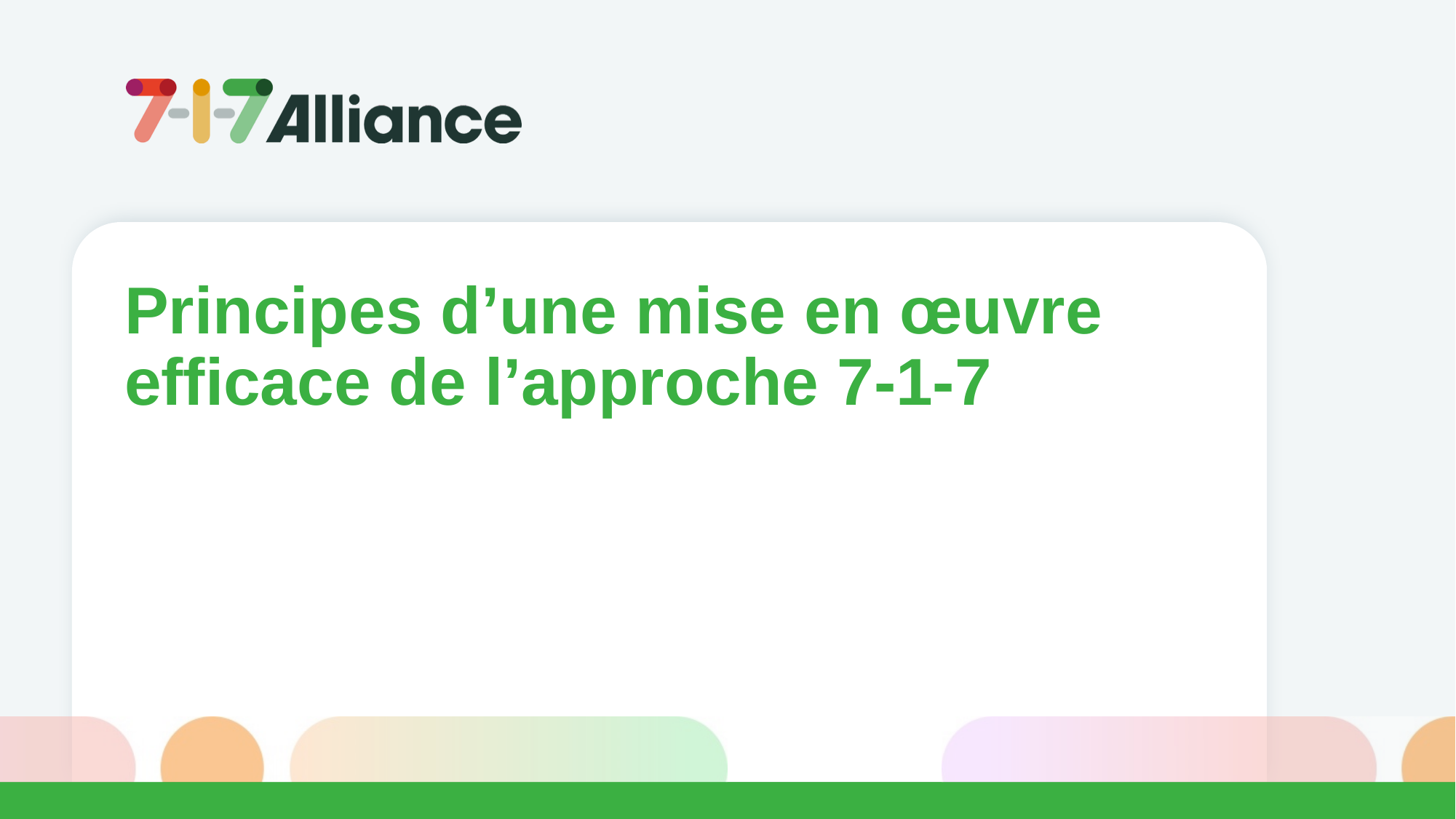

Principes d’une mise en œuvre efficace de l’approche 7-1-7